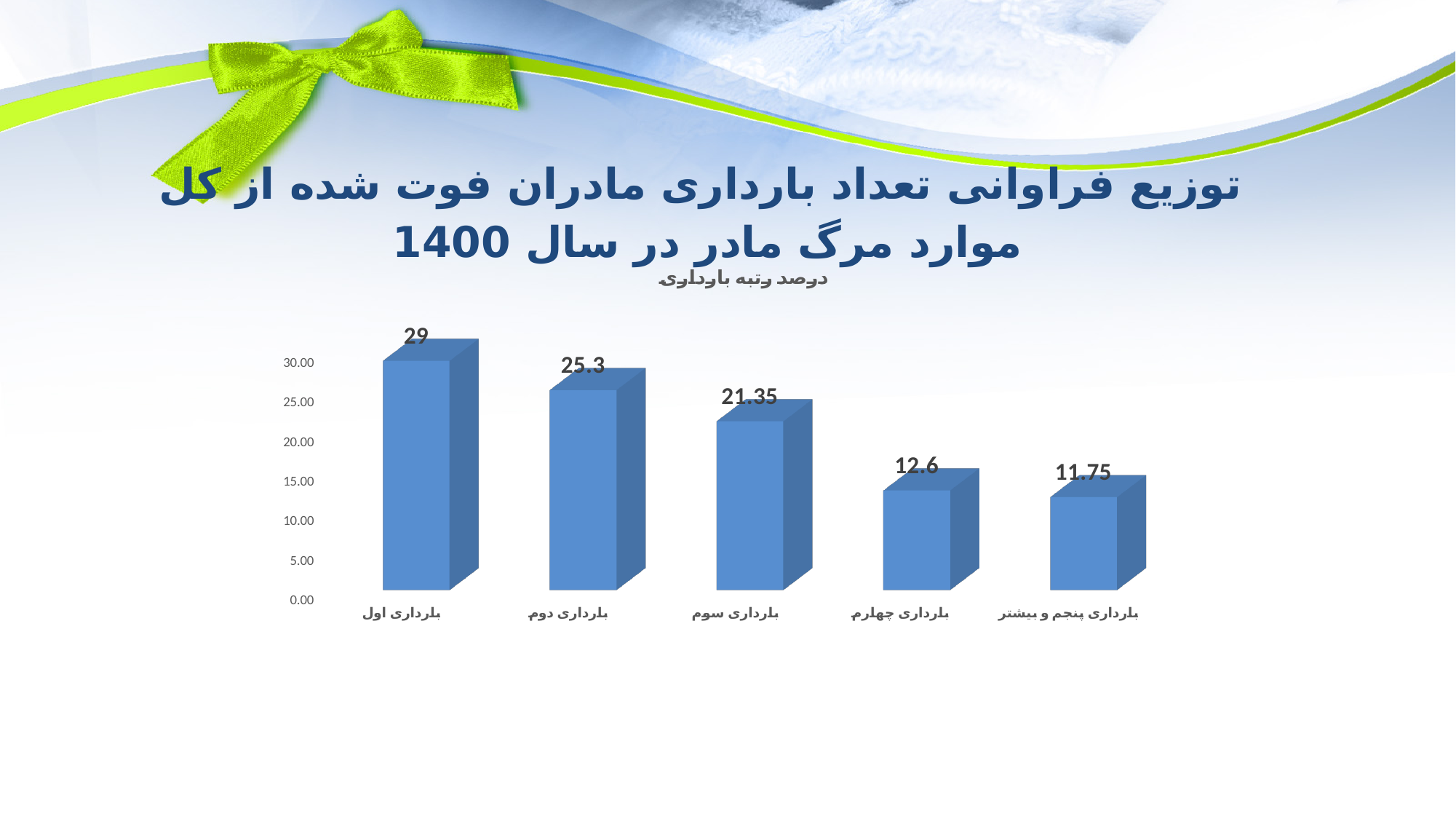

توزیع فراوانی تعداد بارداری مادران فوت شده از کل موارد مرگ مادر در سال 1400

[unsupported chart]